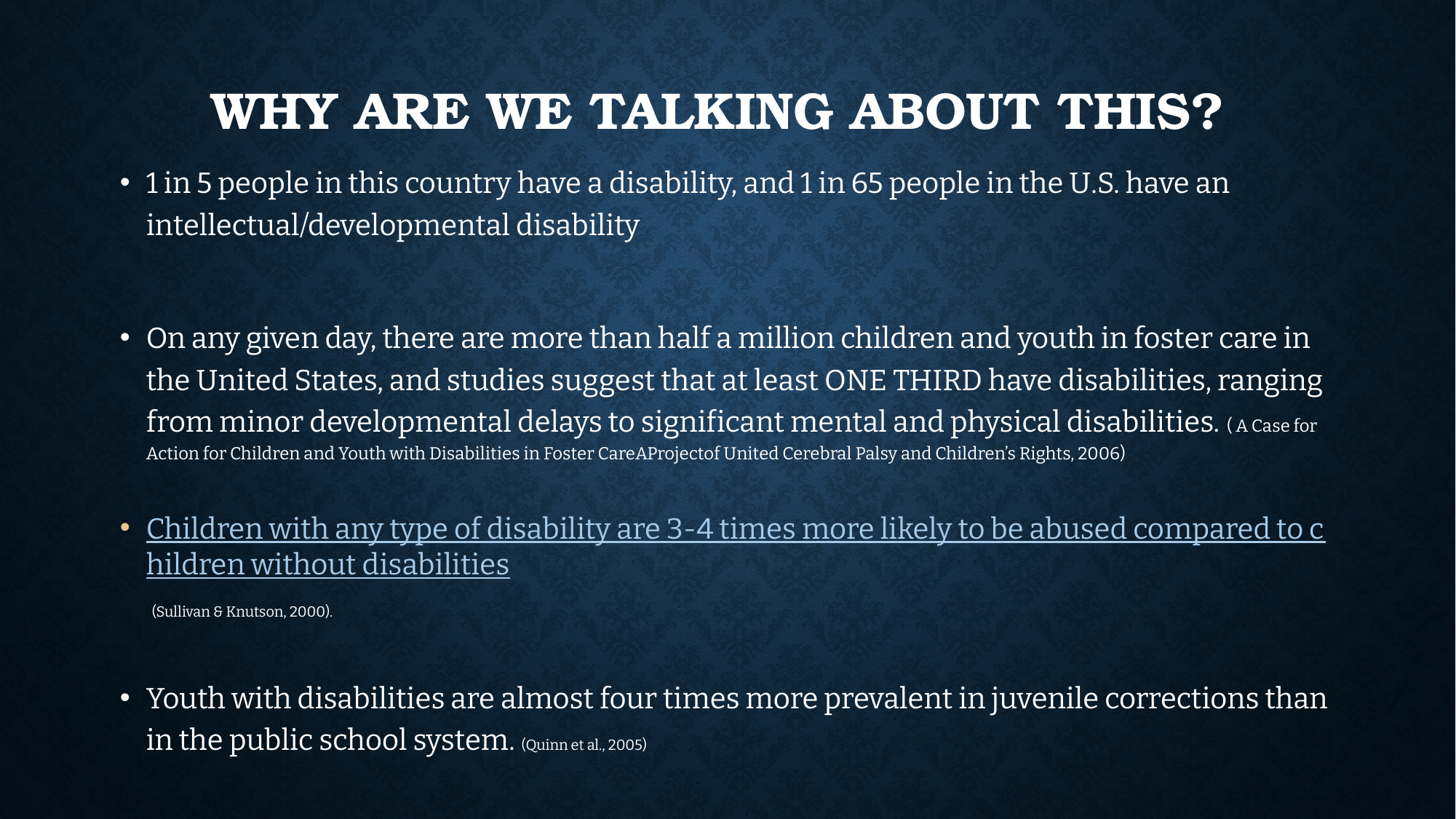

# Why are we talking about this?
1 in 5 people in this country have a disability, and 1 in 65 people in the U.S. have an intellectual/developmental disability

On any given day, there are more than half a million children and youth in foster care in the United States, and studies suggest that at least ONE THIRD have disabilities, ranging from minor developmental delays to significant mental and physical disabilities. ( A Case for Action for Children and Youth with Disabilities in Foster CareAProjectof United Cerebral Palsy and Children’s Rights, 2006)
Children with any type of disability are 3-4 times more likely to be abused compared to children without disabilities (Sullivan & Knutson, 2000).

Youth with disabilities are almost four times more prevalent in juvenile corrections than in the public school system. (Quinn et al., 2005)